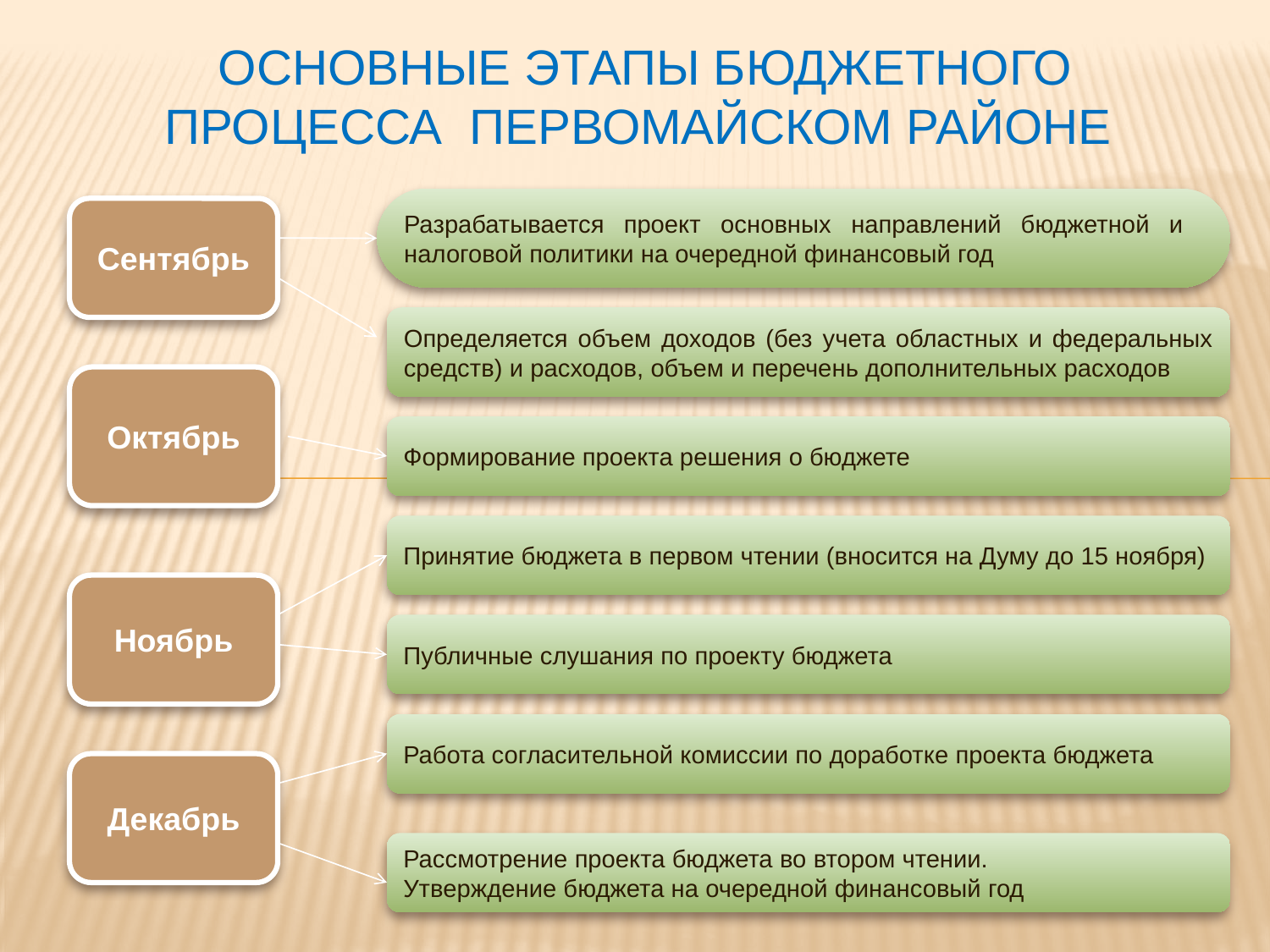

# Основные этапы бюджетного процесса  Первомайском районе
Разрабатывается проект основных направлений бюджетной и  налоговой политики на очередной финансовый год
Сентябрь
Определяется объем доходов (без учета областных и федеральных средств) и расходов, объем и перечень дополнительных расходов
Октябрь
Формирование проекта решения о бюджете
Принятие бюджета в первом чтении (вносится на Думу до 15 ноября)
Ноябрь
Публичные слушания по проекту бюджета
Работа согласительной комиссии по доработке проекта бюджета
Декабрь
Рассмотрение проекта бюджета во втором чтении.
Утверждение бюджета на очередной финансовый год